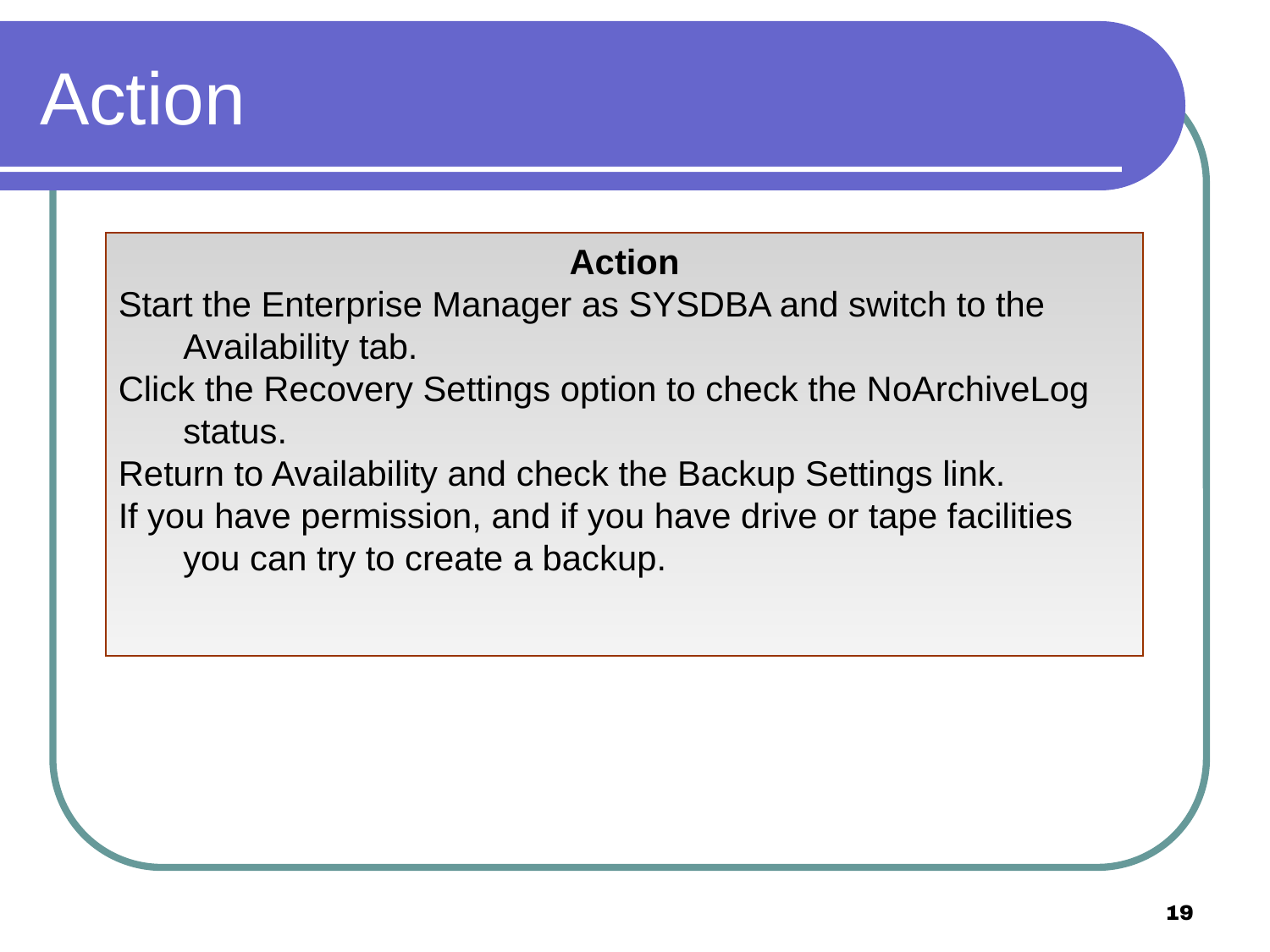

# Action
Action
Start the Enterprise Manager as SYSDBA and switch to the Availability tab.
Click the Recovery Settings option to check the NoArchiveLog status.
Return to Availability and check the Backup Settings link.
If you have permission, and if you have drive or tape facilities you can try to create a backup.
19